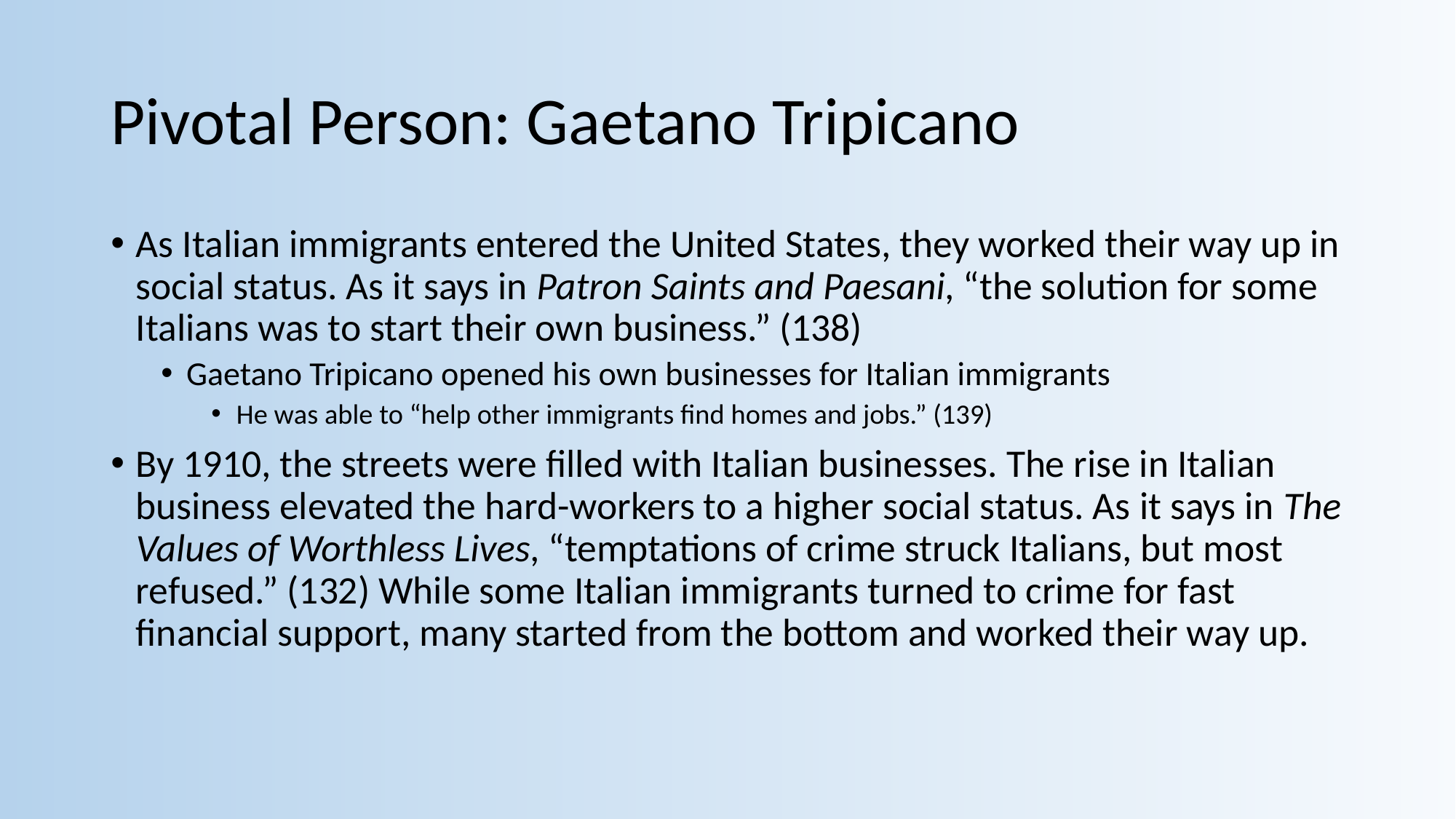

# Pivotal Person: Gaetano Tripicano
As Italian immigrants entered the United States, they worked their way up in social status. As it says in Patron Saints and Paesani, “the solution for some Italians was to start their own business.” (138)
Gaetano Tripicano opened his own businesses for Italian immigrants
He was able to “help other immigrants find homes and jobs.” (139)
By 1910, the streets were filled with Italian businesses. The rise in Italian business elevated the hard-workers to a higher social status. As it says in The Values of Worthless Lives, “temptations of crime struck Italians, but most refused.” (132) While some Italian immigrants turned to crime for fast financial support, many started from the bottom and worked their way up.